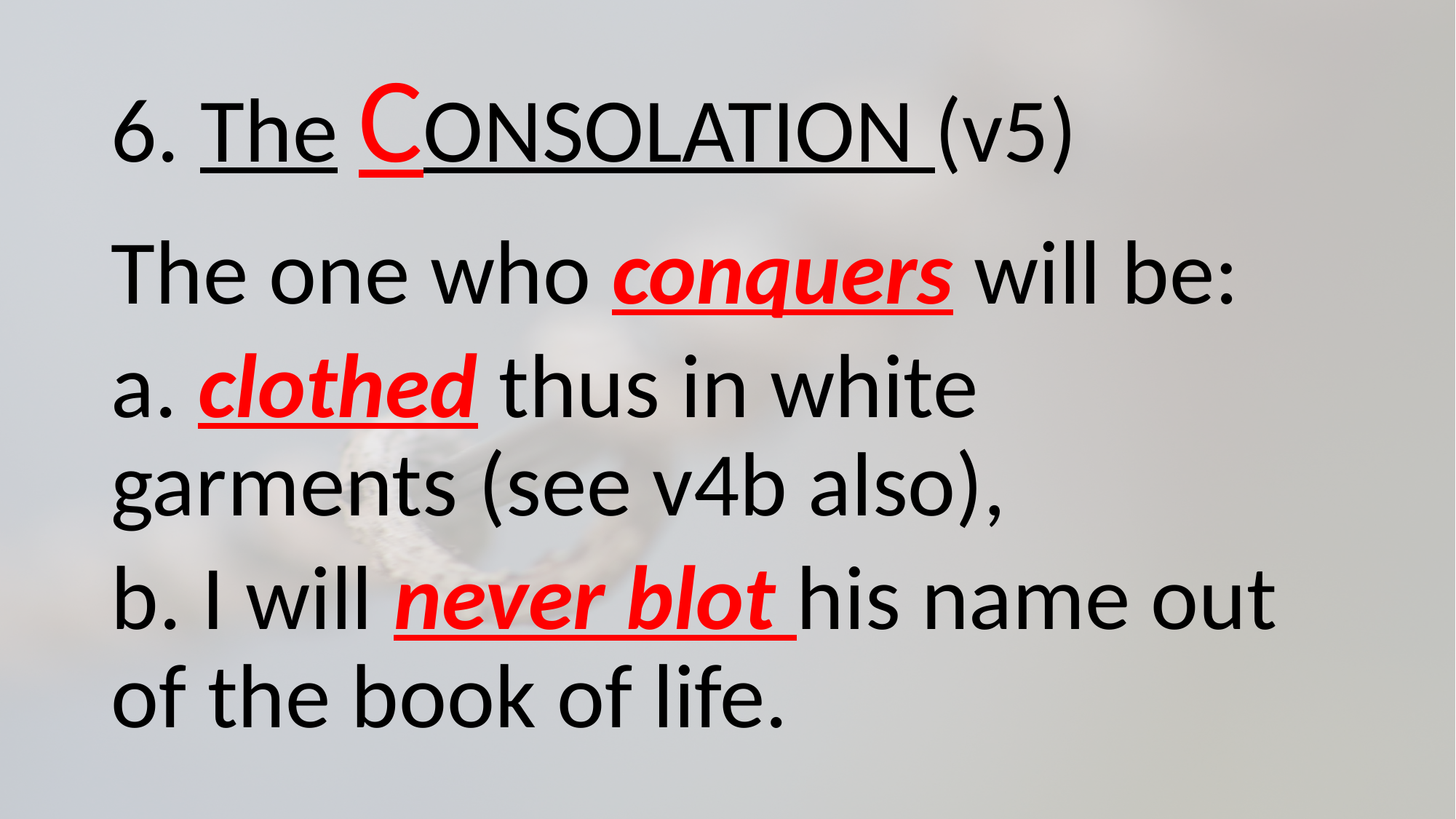

# 6. The CONSOLATION (v5)
The one who conquers will be:
a. clothed thus in white garments (see v4b also),
b. I will never blot his name out of the book of life.